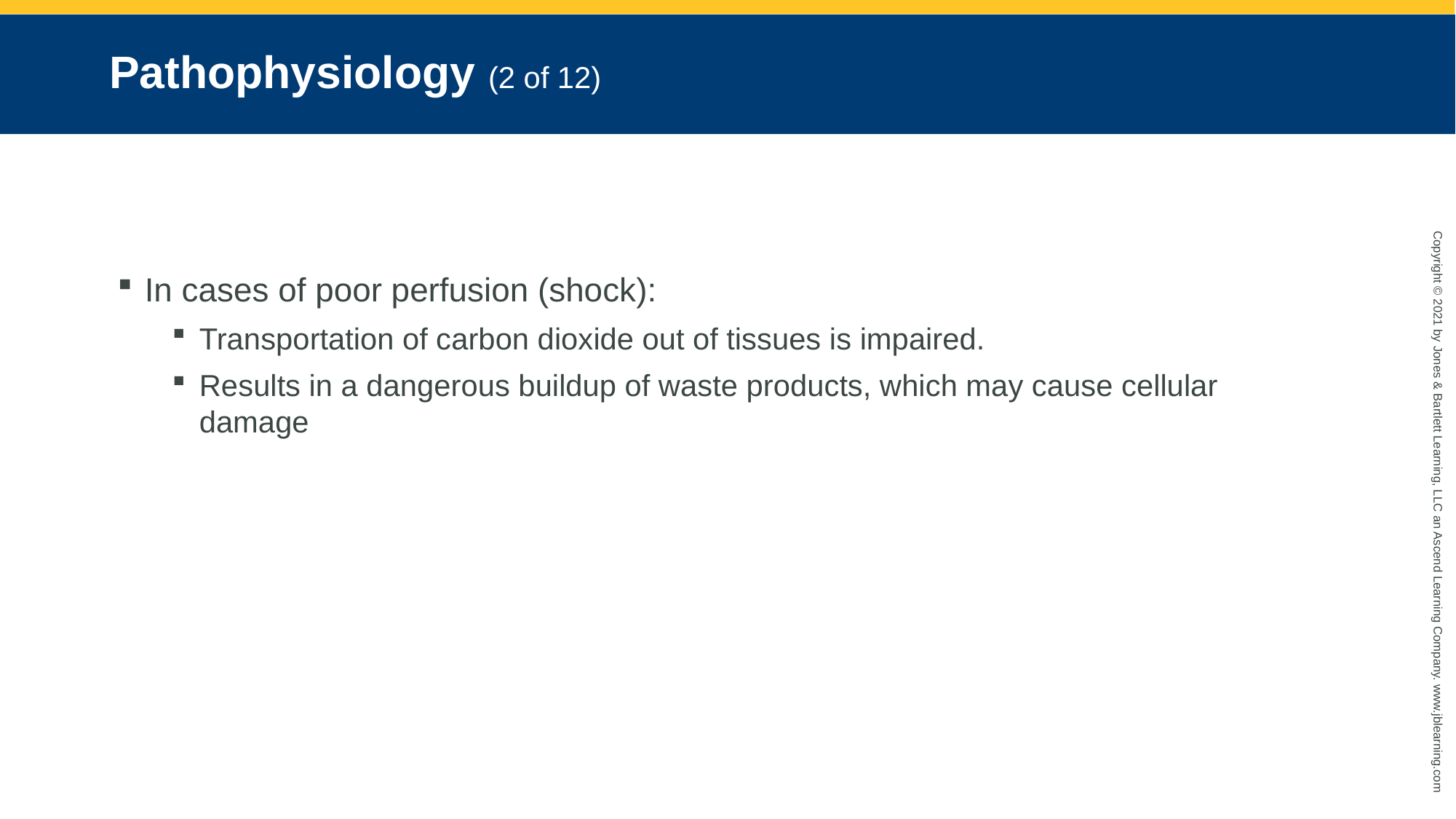

# Pathophysiology (2 of 12)
In cases of poor perfusion (shock):
Transportation of carbon dioxide out of tissues is impaired.
Results in a dangerous buildup of waste products, which may cause cellular damage